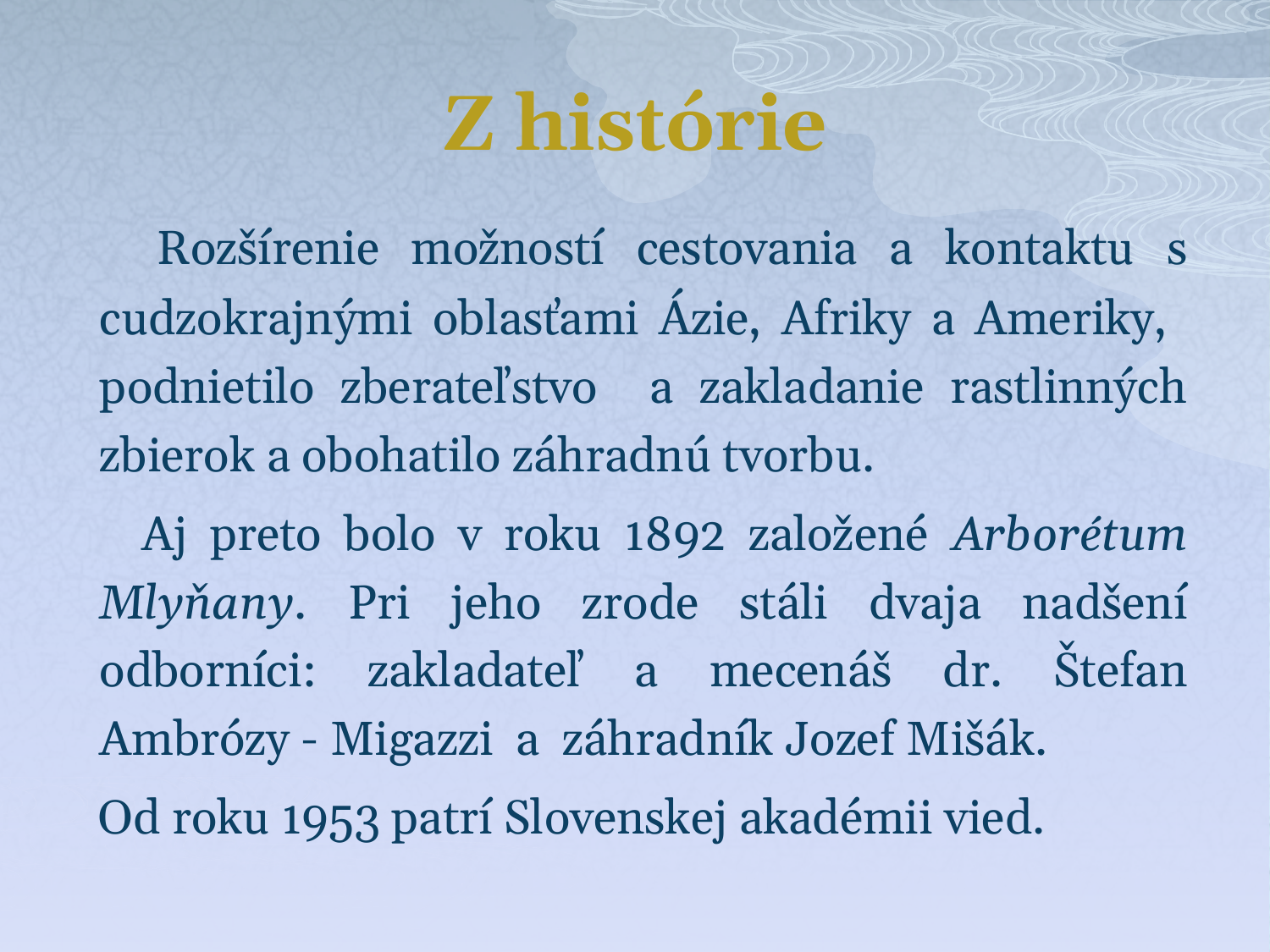

# Z histórie
   Rozšírenie možností cestovania a kontaktu s cudzokrajnými oblasťami Ázie, Afriky a Ameriky,  podnietilo zberateľstvo  a zakladanie rastlinných zbierok a obohatilo záhradnú tvorbu.
    Aj preto bolo v roku 1892 založené Arborétum Mlyňany. Pri jeho zrode stáli dvaja nadšení odborníci: zakladateľ a mecenáš dr. Štefan Ambrózy - Migazzi  a  záhradník Jozef Mišák.
    Od roku 1953 patrí Slovenskej akadémii vied.